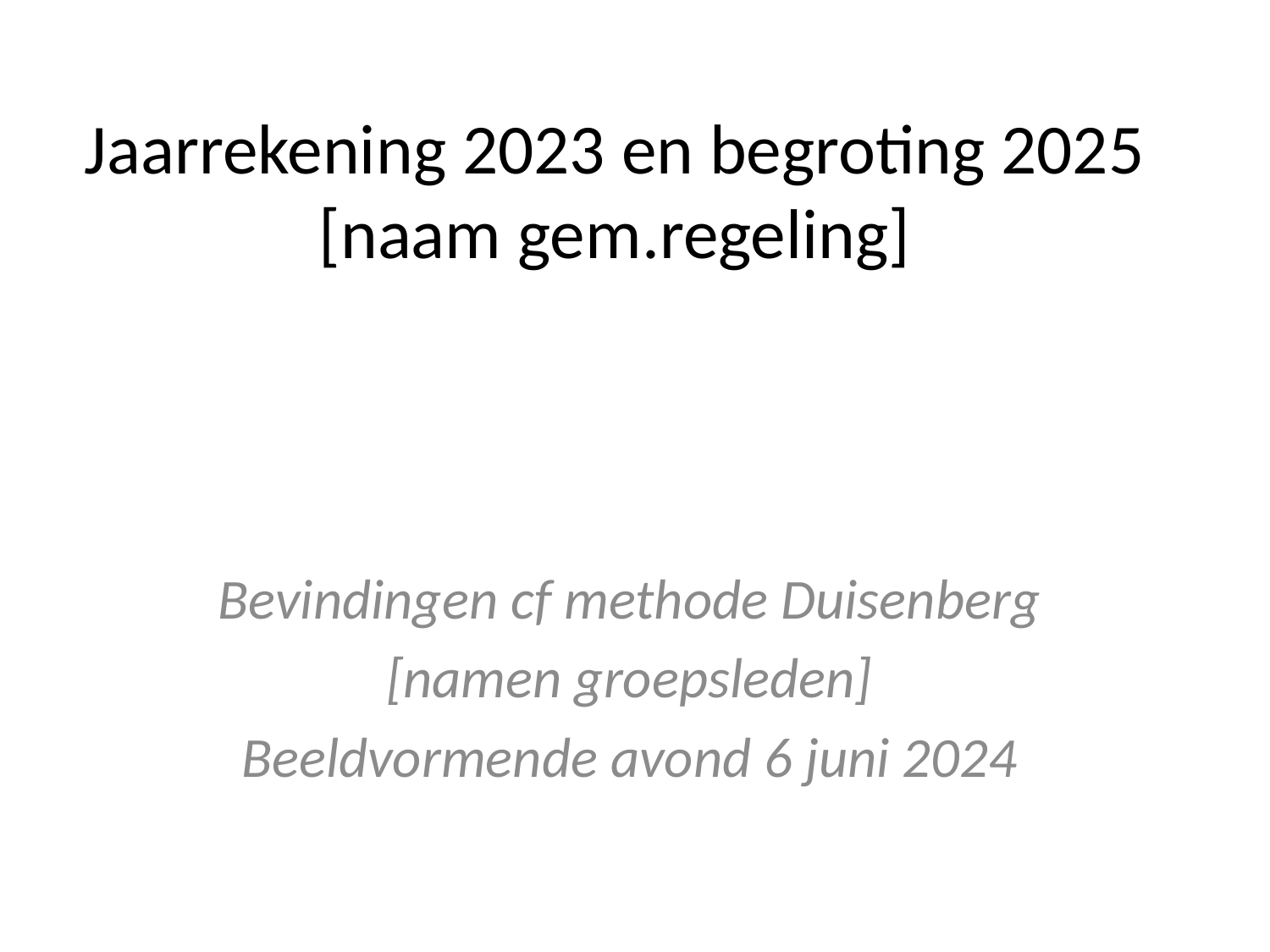

# Jaarrekening 2023 en begroting 2025 [naam gem.regeling]
Bevindingen cf methode Duisenberg
[namen groepsleden]
Beeldvormende avond 6 juni 2024